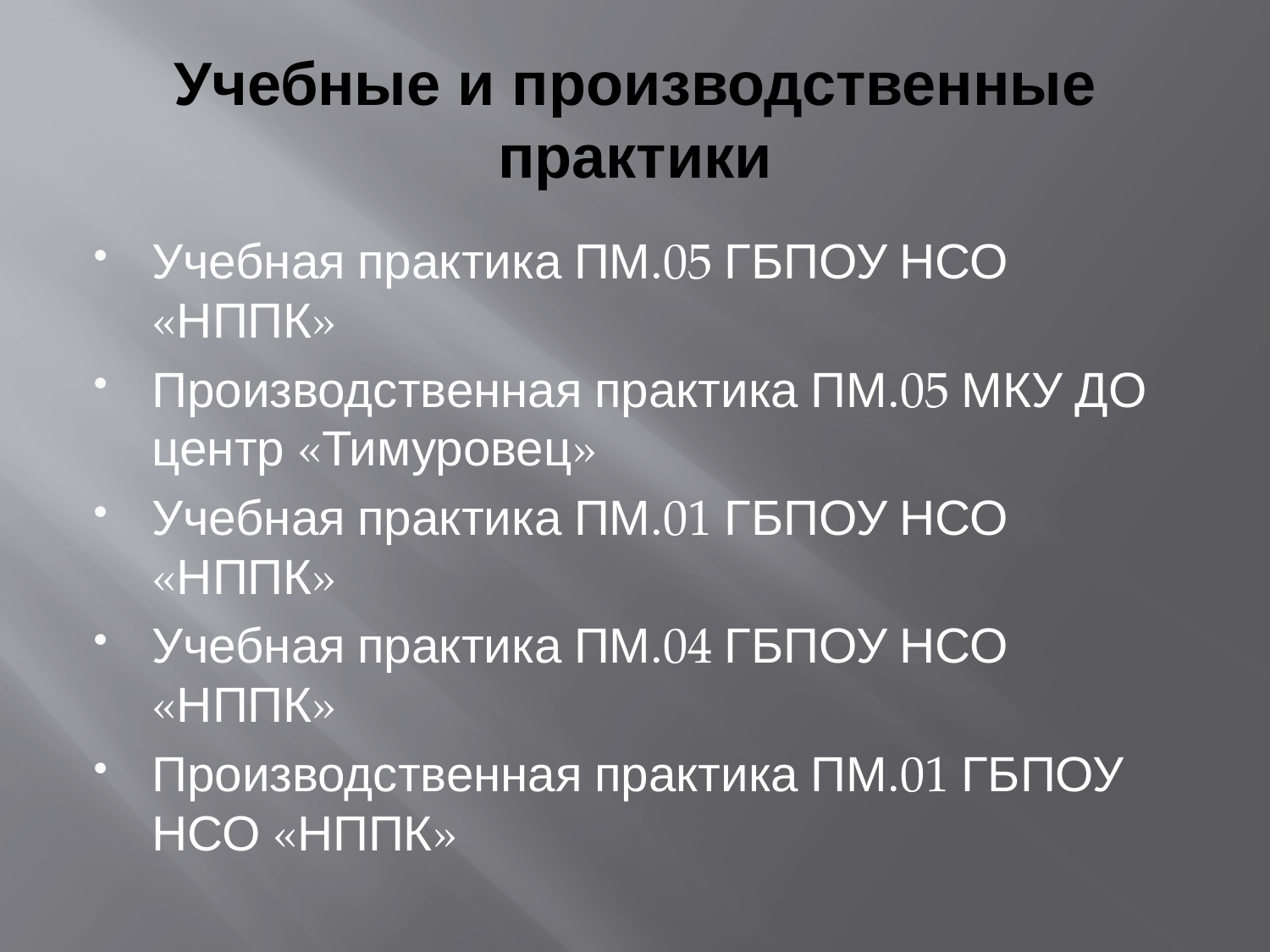

# Учебные и производственные практики
Учебная практика ПМ.05 ГБПОУ НСО «НППК»
Производственная практика ПМ.05 МКУ ДО центр «Тимуровец»
Учебная практика ПМ.01 ГБПОУ НСО «НППК»
Учебная практика ПМ.04 ГБПОУ НСО «НППК»
Производственная практика ПМ.01 ГБПОУ НСО «НППК»